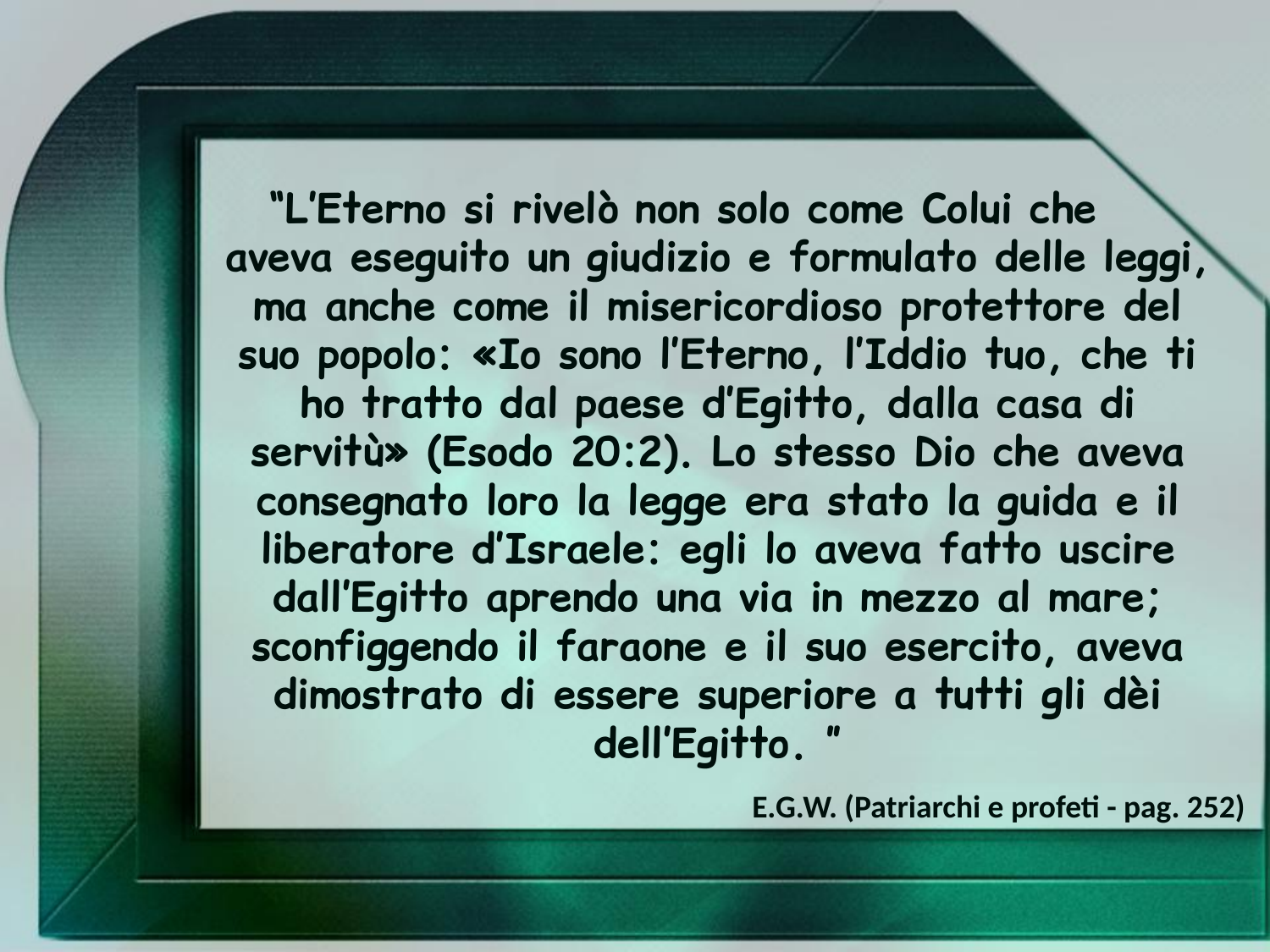

“L’Eterno si rivelò non solo come Colui che     aveva eseguito un giudizio e formulato delle leggi, ma anche come il misericordioso protettore del suo popolo: «Io sono l’Eterno, l’Iddio tuo, che ti ho tratto dal paese d’Egitto, dalla casa di servitù» (Esodo 20:2). Lo stesso Dio che aveva consegnato loro la legge era stato la guida e il liberatore d’Israele: egli lo aveva fatto uscire dall’Egitto aprendo una via in mezzo al mare; sconfiggendo il faraone e il suo esercito, aveva dimostrato di essere superiore a tutti gli dèi dell’Egitto. ”
E.G.W. (Patriarchi e profeti - pag. 252)